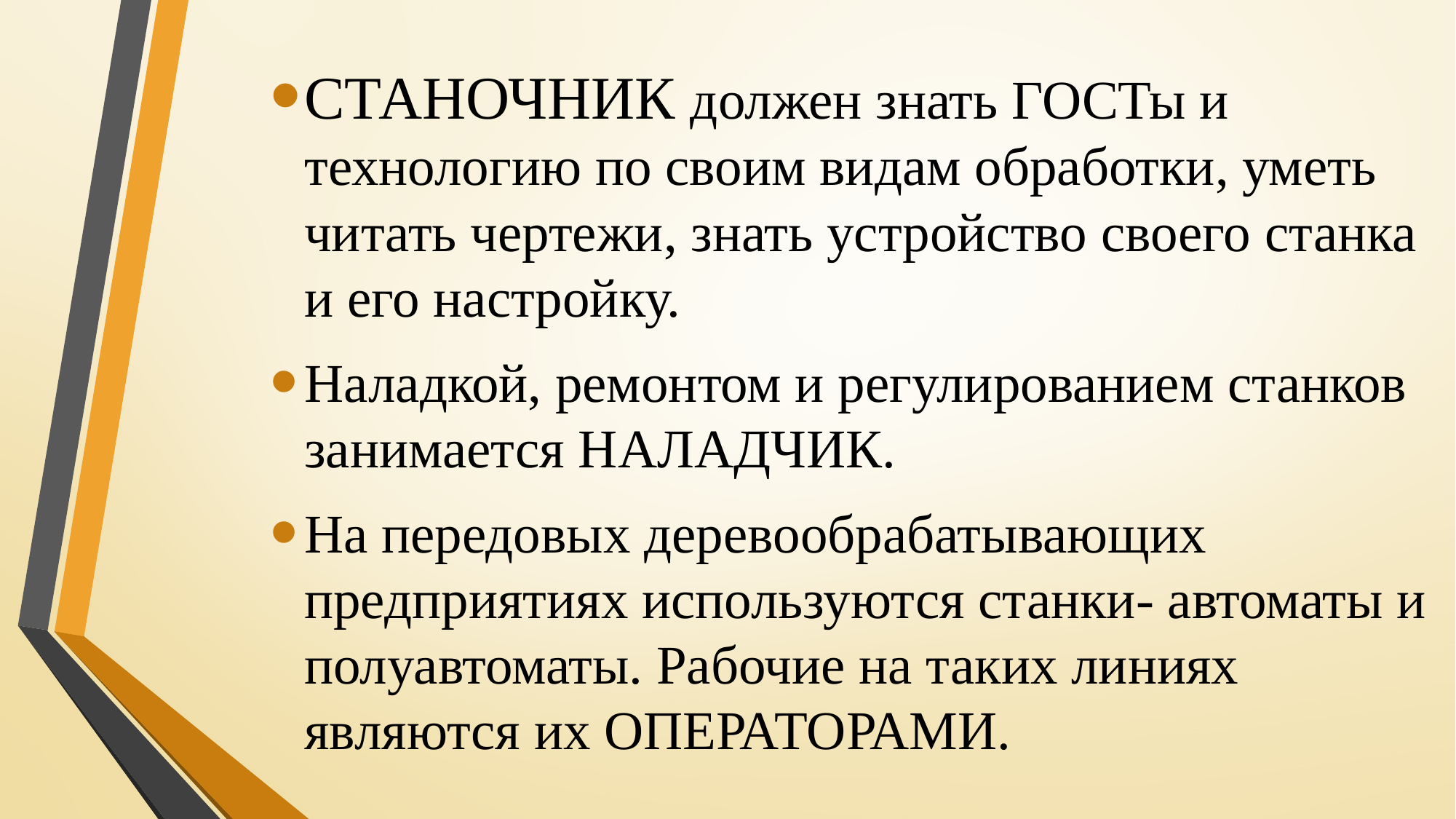

СТАНОЧНИК должен знать ГОСТы и технологию по своим видам обработки, уметь читать чертежи, знать устройство своего станка и его настройку.
Наладкой, ремонтом и регулированием станков занимается НАЛАДЧИК.
На передовых деревообрабатывающих предприятиях используются станки- автоматы и полуавтоматы. Рабочие на таких линиях являются их ОПЕРАТОРАМИ.